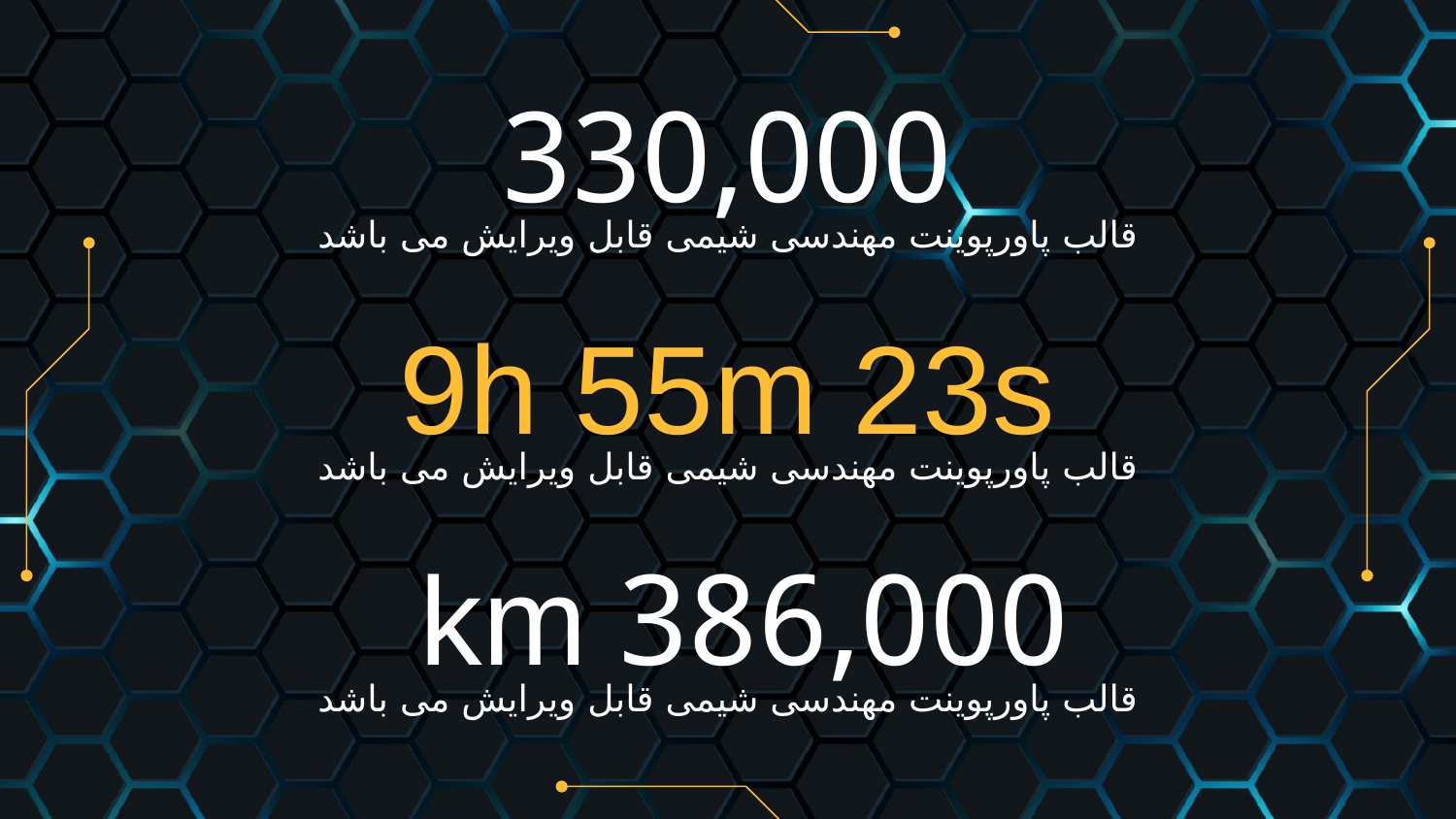

# 330,000
قالب پاورپوینت مهندسی شیمی قابل ویرایش می باشد
9h 55m 23s
قالب پاورپوینت مهندسی شیمی قابل ویرایش می باشد
386,000 km
قالب پاورپوینت مهندسی شیمی قابل ویرایش می باشد